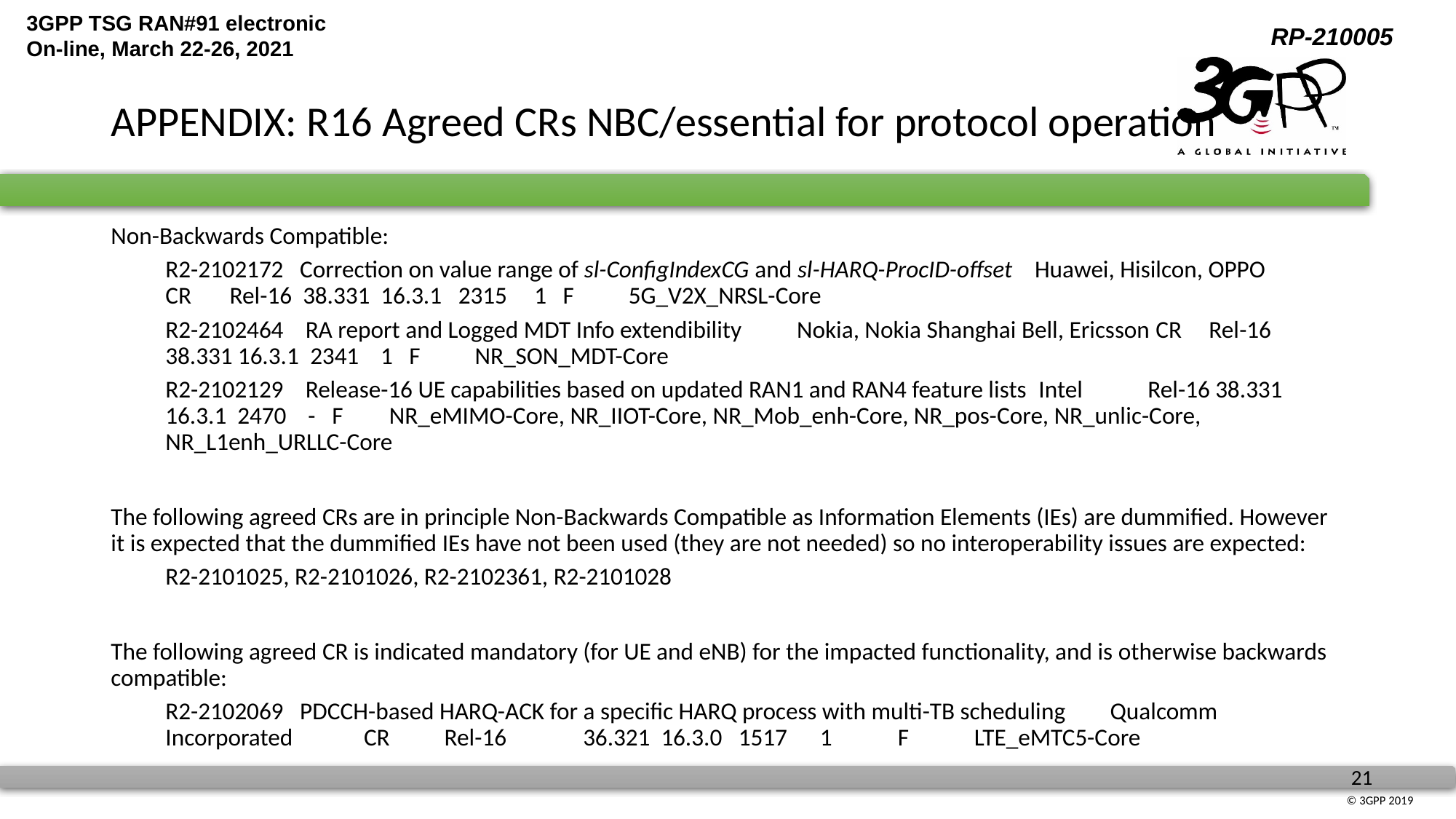

# APPENDIX: R16 Agreed CRs NBC/essential for protocol operation
Non-Backwards Compatible:
R2-2102172   Correction on value range of sl-ConfigIndexCG and sl-HARQ-ProcID-offset    Huawei, Hisilcon, OPPO            CR       Rel-16  38.331  16.3.1   2315     1   F          5G_V2X_NRSL-Core
R2-2102464    RA report and Logged MDT Info extendibility          Nokia, Nokia Shanghai Bell, Ericsson CR     Rel-16 38.331 16.3.1  2341    1   F          NR_SON_MDT-Core
R2-2102129    Release-16 UE capabilities based on updated RAN1 and RAN4 feature lists  	Intel 	Rel-16 38.331 16.3.1  2470    -   F	 NR_eMIMO-Core, NR_IIOT-Core, NR_Mob_enh-Core, NR_pos-Core, NR_unlic-Core, NR_L1enh_URLLC-Core

The following agreed CRs are in principle Non-Backwards Compatible as Information Elements (IEs) are dummified. However it is expected that the dummified IEs have not been used (they are not needed) so no interoperability issues are expected:
R2-2101025, R2-2101026, R2-2102361, R2-2101028

The following agreed CR is indicated mandatory (for UE and eNB) for the impacted functionality, and is otherwise backwards compatible:
R2-2102069   PDCCH-based HARQ-ACK for a specific HARQ process with multi-TB scheduling        Qualcomm Incorporated             CR          Rel-16              36.321  16.3.0   1517      1            F            LTE_eMTC5-Core